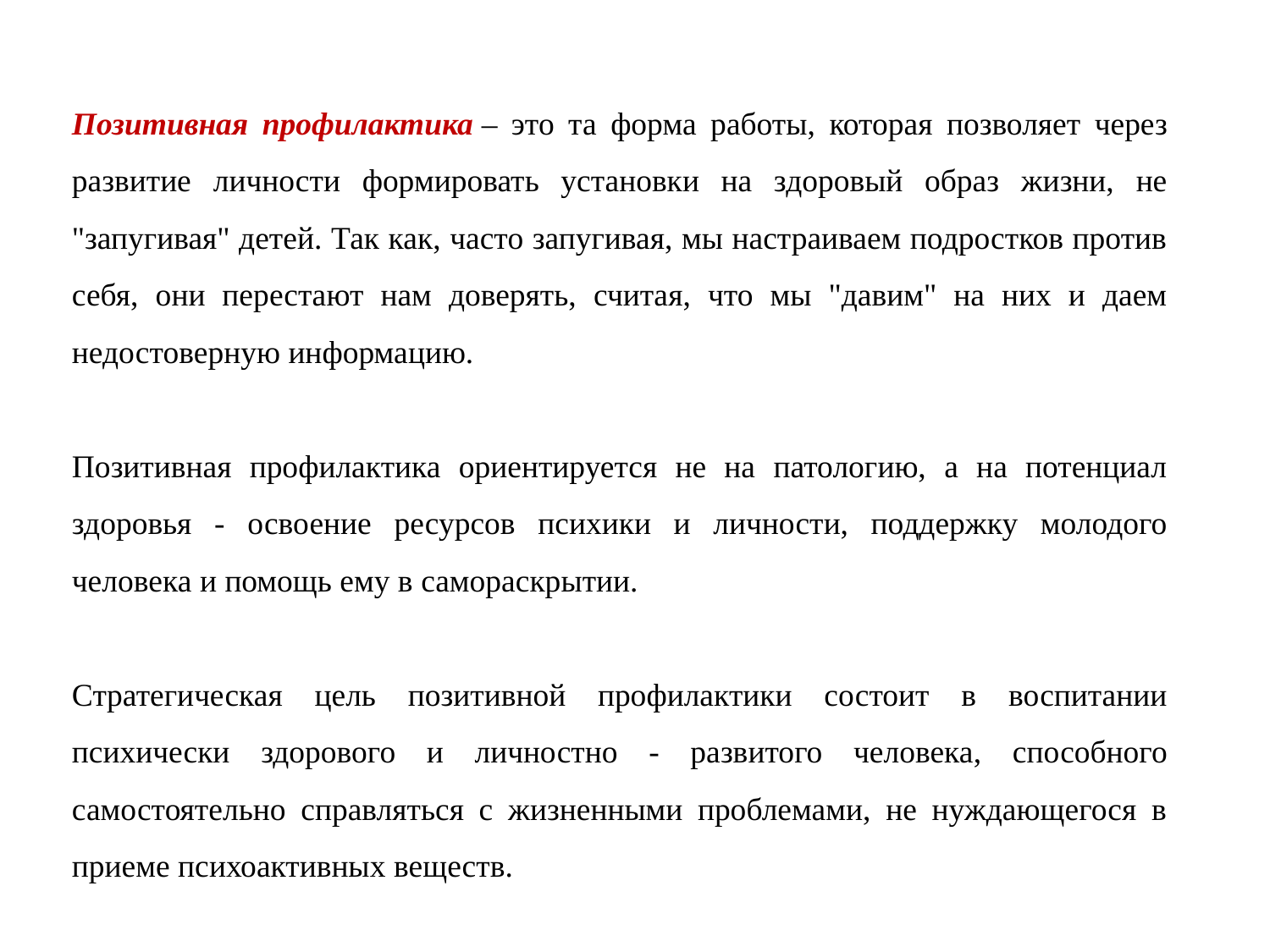

Позитивная профилактика – это та форма работы, которая позволяет через развитие личности формировать установки на здоровый образ жизни, не "запугивая" детей. Так как, часто запугивая, мы настраиваем подростков против себя, они перестают нам доверять, считая, что мы "давим" на них и даем недостоверную информацию.

Позитивная профилактика ориентируется не на патологию, а на потенциал здоровья - освоение ресурсов психики и личности, поддержку молодого человека и помощь ему в самораскрытии.

Стратегическая цель позитивной профилактики состоит в воспитании психически здорового и личностно - развитого человека, способного самостоятельно справляться с жизненными проблемами, не нуждающегося в приеме психоактивных веществ.